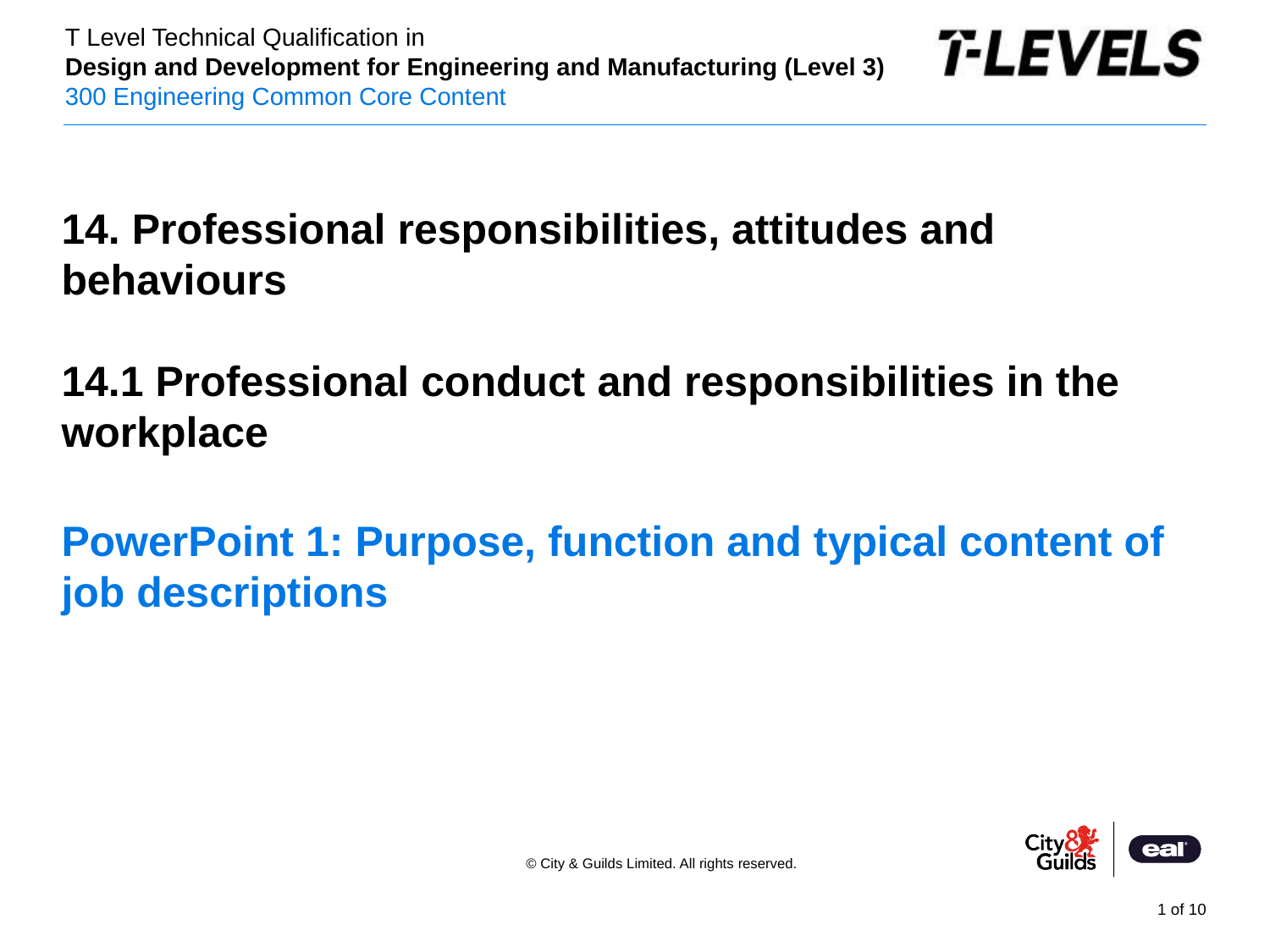

14. Professional responsibilities, attitudes and behaviours

14.1 Professional conduct and responsibilities in the workplace
PowerPoint 1: Purpose, function and typical content of job descriptions